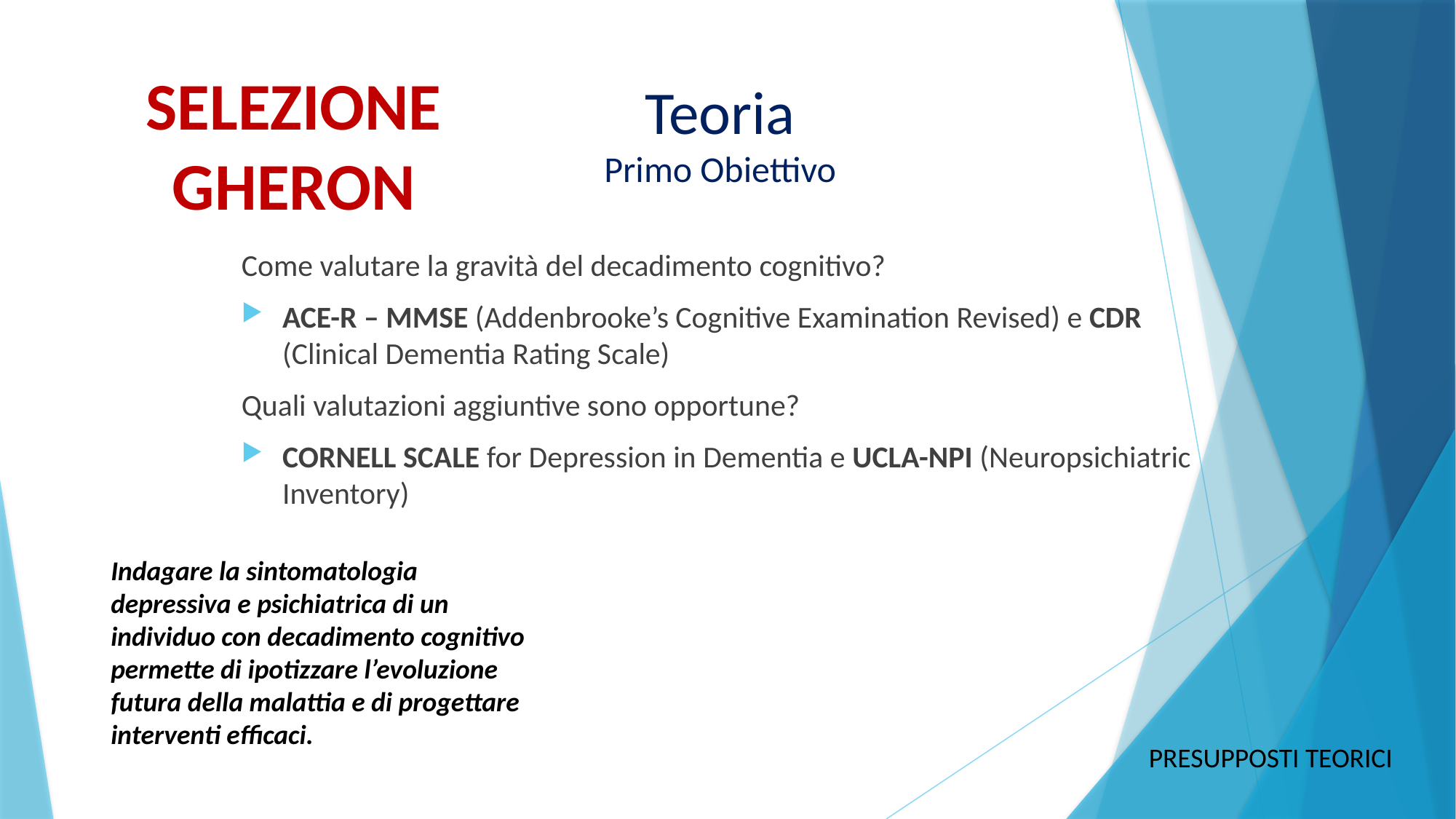

SELEZIONE GHERON
# Teoria Primo Obiettivo
Come valutare la gravità del decadimento cognitivo?
ACE-R – MMSE (Addenbrooke’s Cognitive Examination Revised) e CDR (Clinical Dementia Rating Scale)
Quali valutazioni aggiuntive sono opportune?
CORNELL SCALE for Depression in Dementia e UCLA-NPI (Neuropsichiatric Inventory)

Indagare la sintomatologia depressiva e psichiatrica di un individuo con decadimento cognitivo permette di ipotizzare l’evoluzione futura della malattia e di progettare interventi efficaci.
PRESUPPOSTI TEORICI